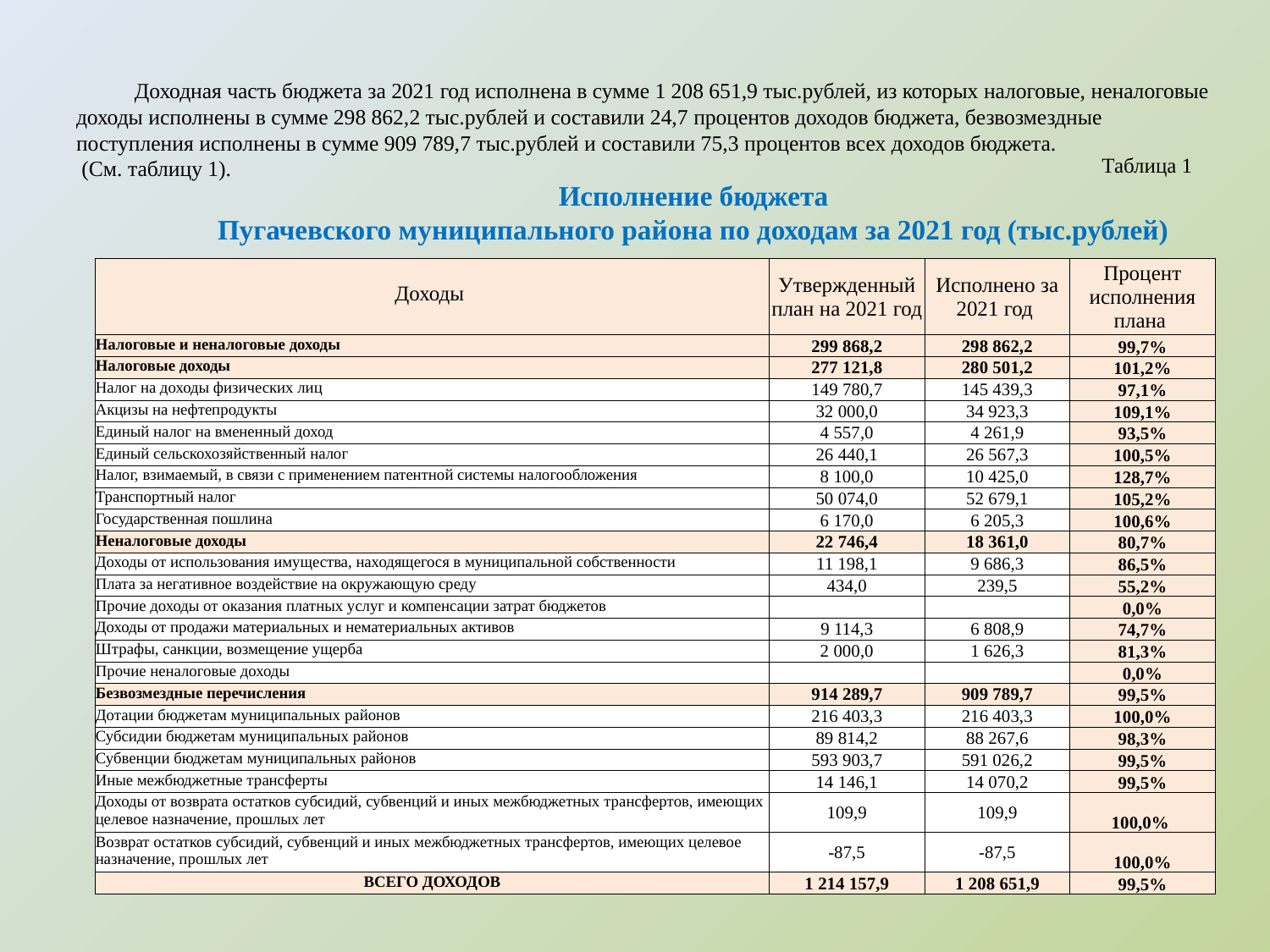

# Доходная часть бюджета за 2021 год исполнена в сумме 1 208 651,9 тыс.рублей, из которых налоговые, неналоговые доходы исполнены в сумме 298 862,2 тыс.рублей и составили 24,7 процентов доходов бюджета, безвозмездные поступления исполнены в сумме 909 789,7 тыс.рублей и составили 75,3 процентов всех доходов бюджета. (См. таблицу 1).
Таблица 1
Исполнение бюджета
Пугачевского муниципального района по доходам за 2021 год (тыс.рублей)
| Доходы | Утвержденный план на 2021 год | Исполнено за 2021 год | Процент исполнения плана |
| --- | --- | --- | --- |
| Налоговые и неналоговые доходы | 299 868,2 | 298 862,2 | 99,7% |
| Налоговые доходы | 277 121,8 | 280 501,2 | 101,2% |
| Налог на доходы физических лиц | 149 780,7 | 145 439,3 | 97,1% |
| Акцизы на нефтепродукты | 32 000,0 | 34 923,3 | 109,1% |
| Единый налог на вмененный доход | 4 557,0 | 4 261,9 | 93,5% |
| Единый сельскохозяйственный налог | 26 440,1 | 26 567,3 | 100,5% |
| Налог, взимаемый, в связи с применением патентной системы налогообложения | 8 100,0 | 10 425,0 | 128,7% |
| Транспортный налог | 50 074,0 | 52 679,1 | 105,2% |
| Государственная пошлина | 6 170,0 | 6 205,3 | 100,6% |
| Неналоговые доходы | 22 746,4 | 18 361,0 | 80,7% |
| Доходы от использования имущества, находящегося в муниципальной собственности | 11 198,1 | 9 686,3 | 86,5% |
| Плата за негативное воздействие на окружающую среду | 434,0 | 239,5 | 55,2% |
| Прочие доходы от оказания платных услуг и компенсации затрат бюджетов |  |  | 0,0% |
| Доходы от продажи материальных и нематериальных активов | 9 114,3 | 6 808,9 | 74,7% |
| Штрафы, санкции, возмещение ущерба | 2 000,0 | 1 626,3 | 81,3% |
| Прочие неналоговые доходы |  |  | 0,0% |
| Безвозмездные перечисления | 914 289,7 | 909 789,7 | 99,5% |
| Дотации бюджетам муниципальных районов | 216 403,3 | 216 403,3 | 100,0% |
| Субсидии бюджетам муниципальных районов | 89 814,2 | 88 267,6 | 98,3% |
| Субвенции бюджетам муниципальных районов | 593 903,7 | 591 026,2 | 99,5% |
| Иные межбюджетные трансферты | 14 146,1 | 14 070,2 | 99,5% |
| Доходы от возврата остатков субсидий, субвенций и иных межбюджетных трансфертов, имеющих целевое назначение, прошлых лет | 109,9 | 109,9 | 100,0% |
| Возврат остатков субсидий, субвенций и иных межбюджетных трансфертов, имеющих целевое назначение, прошлых лет | -87,5 | -87,5 | 100,0% |
| ВСЕГО ДОХОДОВ | 1 214 157,9 | 1 208 651,9 | 99,5% |